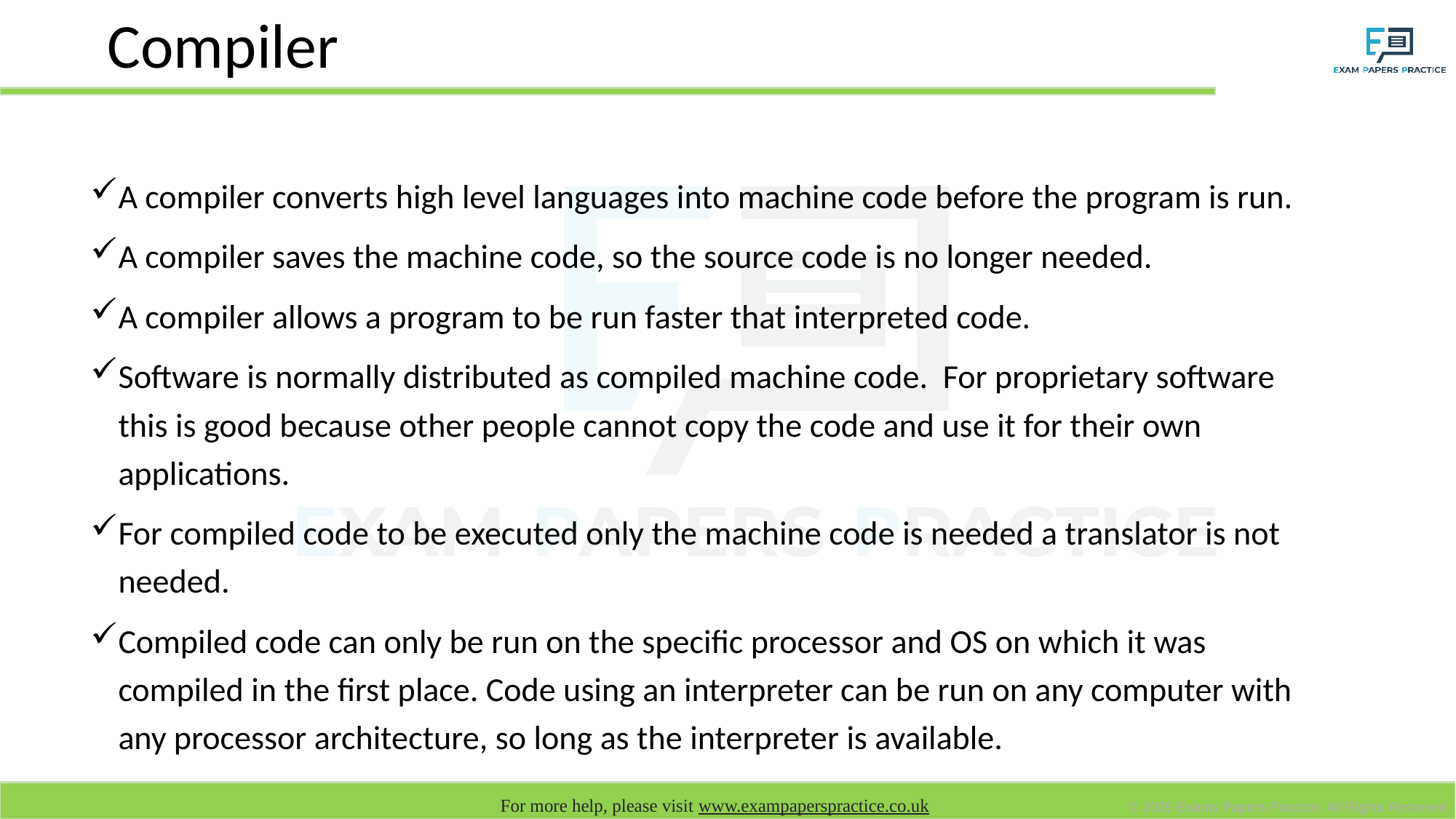

# Compiler
A compiler converts high level languages into machine code before the program is run.
A compiler saves the machine code, so the source code is no longer needed.
A compiler allows a program to be run faster that interpreted code.
Software is normally distributed as compiled machine code.  For proprietary software this is good because other people cannot copy the code and use it for their own applications.
For compiled code to be executed only the machine code is needed a translator is not needed.
Compiled code can only be run on the specific processor and OS on which it was compiled in the first place. Code using an interpreter can be run on any computer with any processor architecture, so long as the interpreter is available.